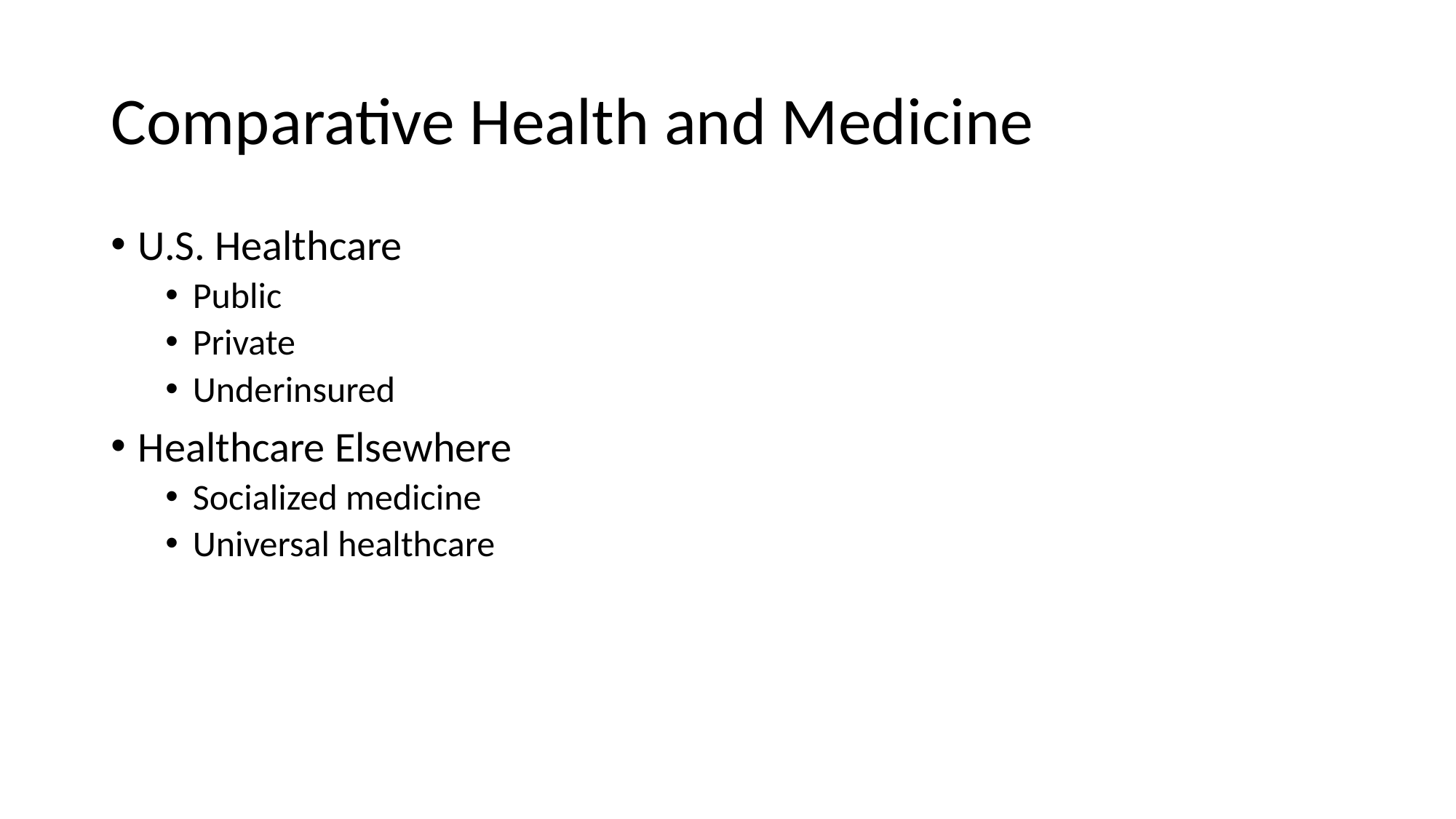

# Comparative Health and Medicine
U.S. Healthcare
Public
Private
Underinsured
Healthcare Elsewhere
Socialized medicine
Universal healthcare